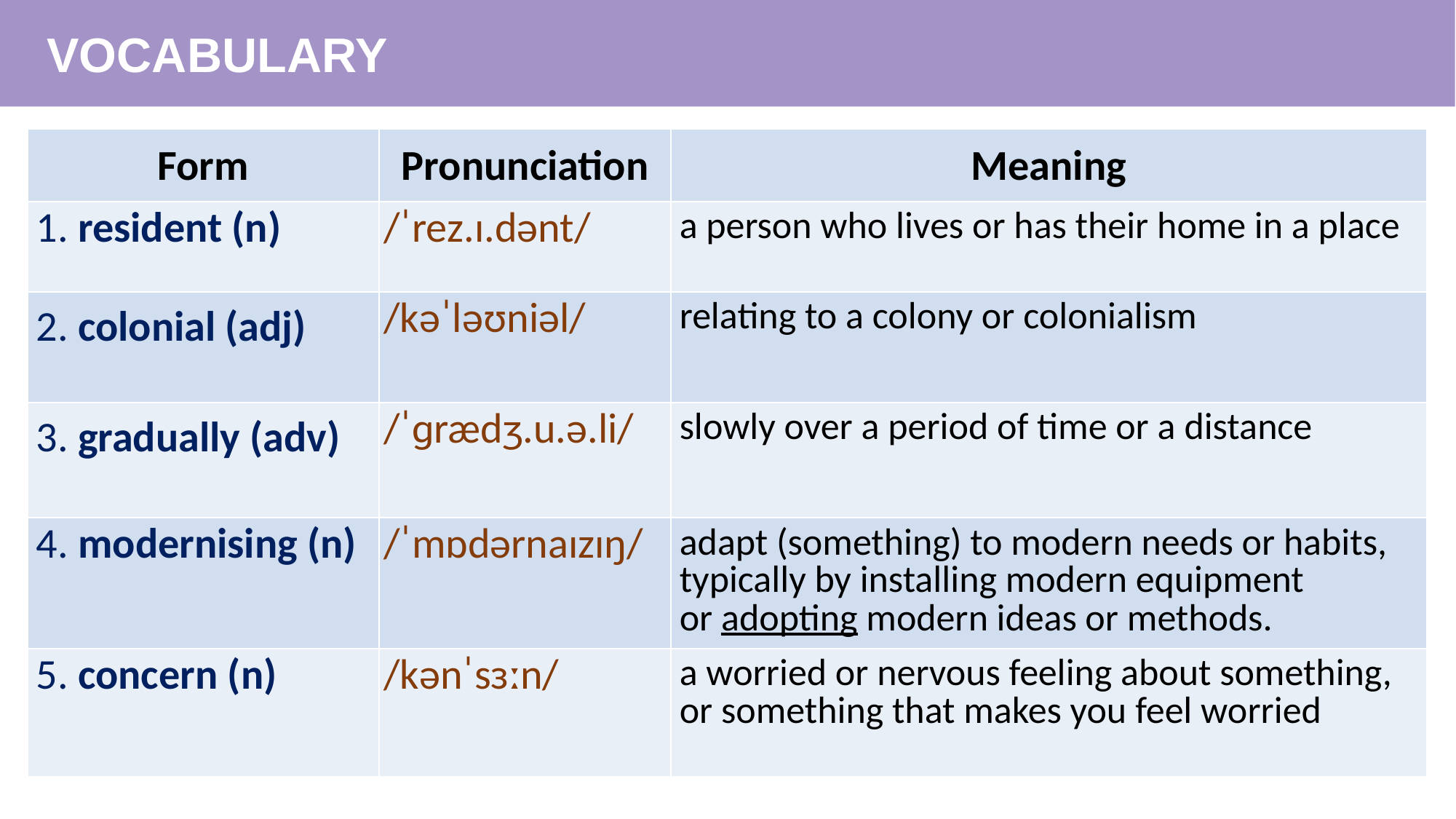

VOCABULARY
| Form | Pronunciation | Meaning |
| --- | --- | --- |
| 1. resident (n) | /ˈrez.ɪ.dənt/ | a person who lives or has their home in a place |
| 2. colonial (adj) | /kəˈləʊniəl/ | relating to a colony or colonialism |
| 3. gradually (adv) | /ˈɡrædʒ.u.ə.li/ | slowly over a period of time or a distance |
| 4. modernising (n) | /ˈmɒdərnaɪzɪŋ/ | adapt (something) to modern needs or habits, typically by installing modern equipment or adopting modern ideas or methods. |
| 5. concern (n) | /kənˈsɜːn/ | a worried or nervous feeling about something, or something that makes you feel worried |